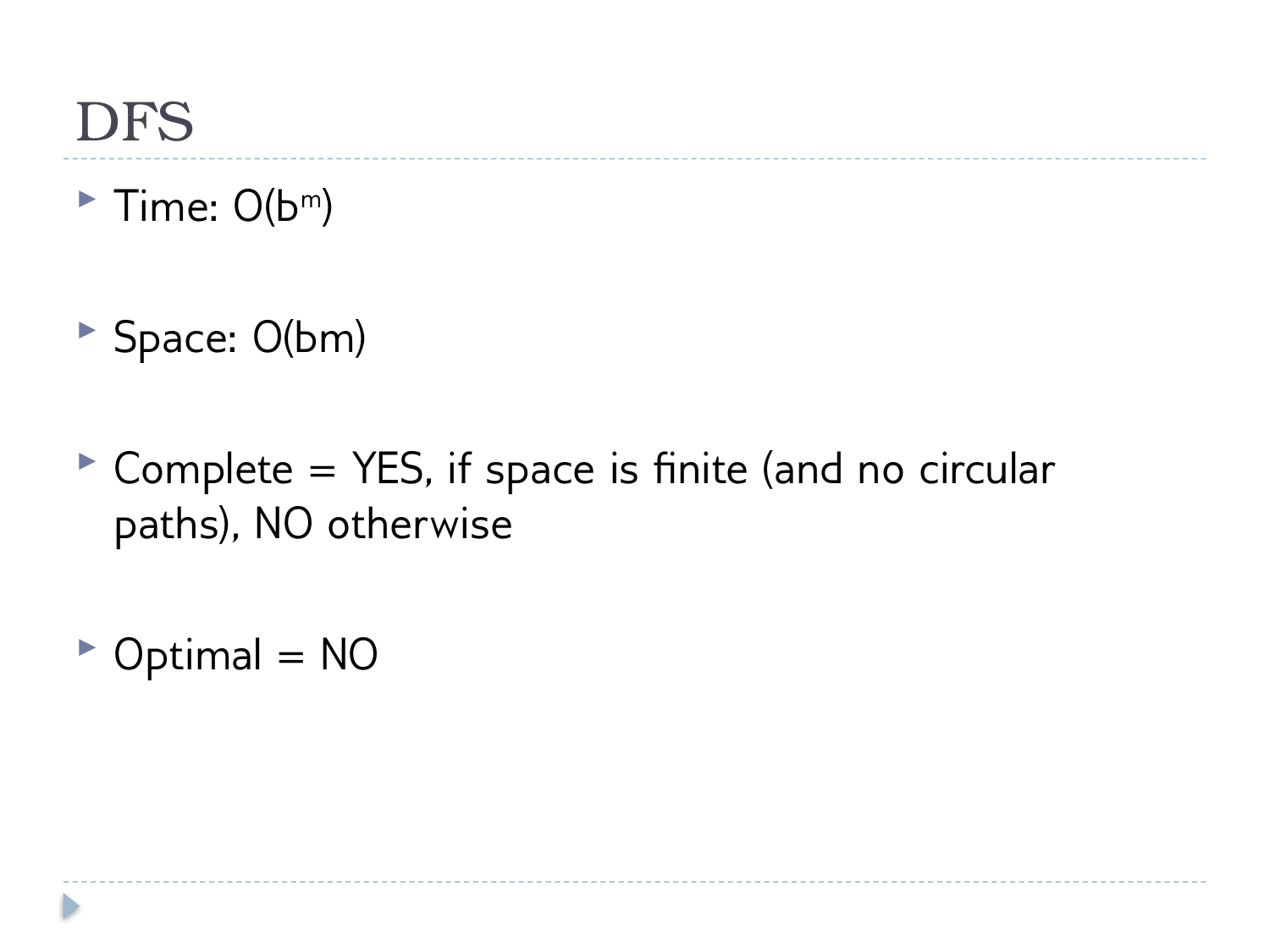

# DFS
Time: O(bm)

Space: O(bm)

Complete = YES, if space is finite (and no circular paths), NO otherwise

Optimal = NO